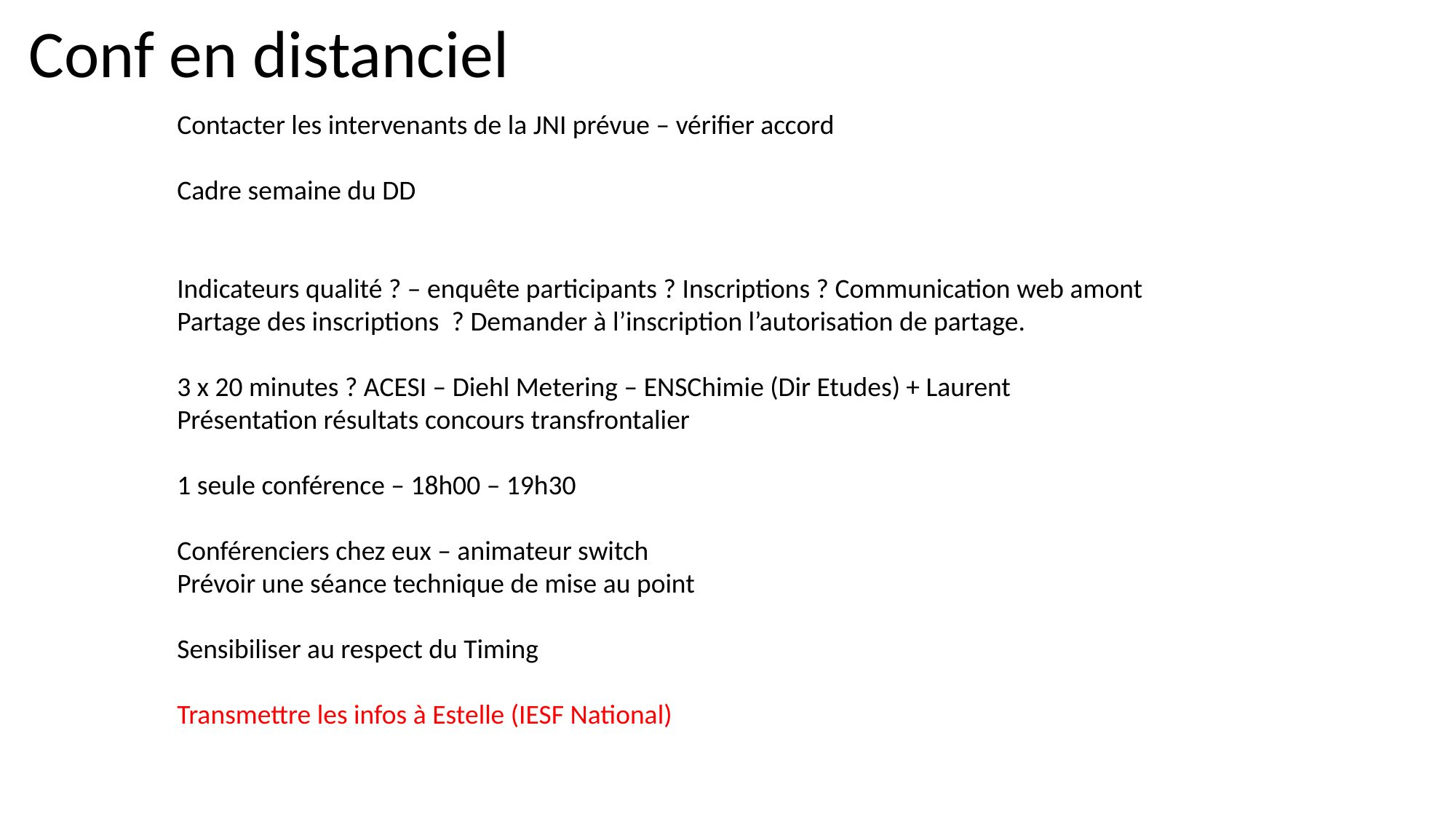

# Conf en distanciel
Contacter les intervenants de la JNI prévue – vérifier accord

Cadre semaine du DD

Indicateurs qualité ? – enquête participants ? Inscriptions ? Communication web amont
Partage des inscriptions  ? Demander à l’inscription l’autorisation de partage.

3 x 20 minutes ? ACESI – Diehl Metering – ENSChimie (Dir Etudes) + Laurent
Présentation résultats concours transfrontalier

1 seule conférence – 18h00 – 19h30

Conférenciers chez eux – animateur switch
Prévoir une séance technique de mise au point

Sensibiliser au respect du Timing

Transmettre les infos à Estelle (IESF National)